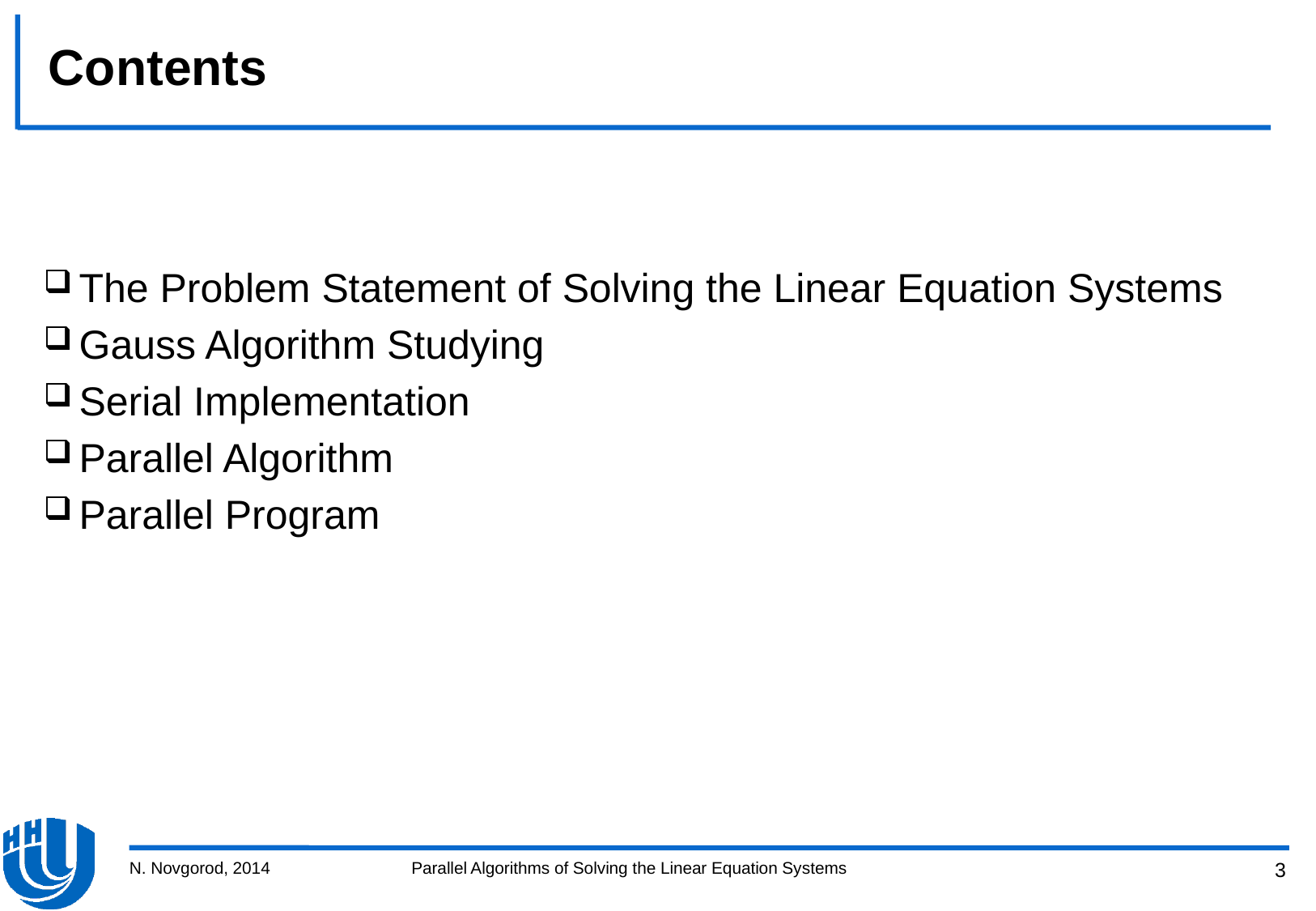

# Contents

The Problem Statement of Solving the Linear Equation Systems
Gauss Algorithm Studying
Serial Implementation
Parallel Algorithm
Parallel Program

N. Novgorod, 2014
Parallel Algorithms of Solving the Linear Equation Systems
3